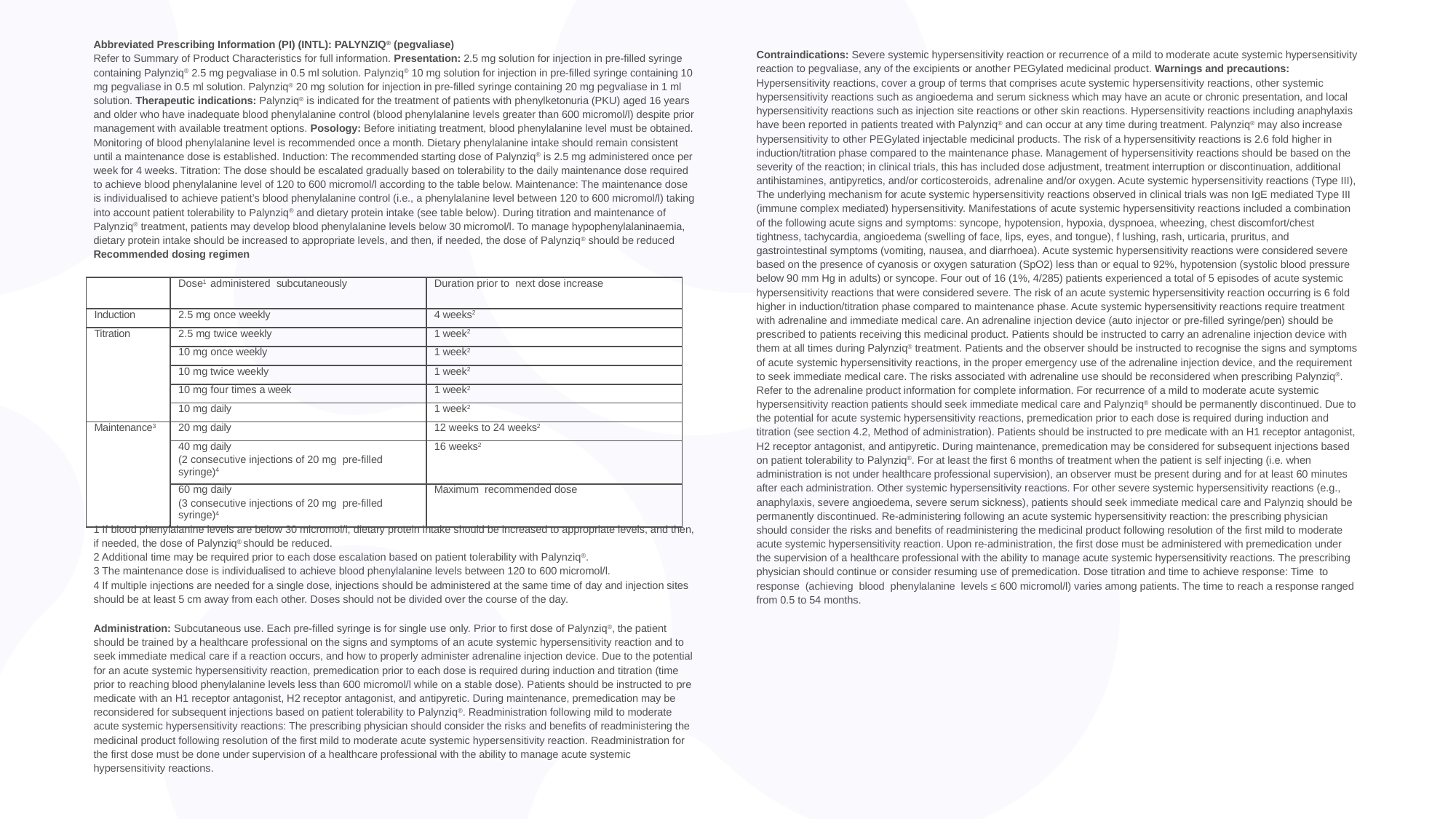

Abbreviated Prescribing Information (PI) (INTL): PALYNZIQ® (pegvaliase)
Refer to Summary of Product Characteristics for full information. Presentation: 2.5 mg solution for injection in pre-filled syringe containing Palynziq® 2.5 mg pegvaliase in 0.5 ml solution. Palynziq® 10 mg solution for injection in pre-filled syringe containing 10 mg pegvaliase in 0.5 ml solution. Palynziq® 20 mg solution for injection in pre-filled syringe containing 20 mg pegvaliase in 1 ml solution. Therapeutic indications: Palynziq® is indicated for the treatment of patients with phenylketonuria (PKU) aged 16 years and older who have inadequate blood phenylalanine control (blood phenylalanine levels greater than 600 micromol/l) despite prior management with available treatment options. Posology: Before initiating treatment, blood phenylalanine level must be obtained. Monitoring of blood phenylalanine level is recommended once a month. Dietary phenylalanine intake should remain consistent until a maintenance dose is established. Induction: The recommended starting dose of Palynziq® is 2.5 mg administered once per week for 4 weeks. Titration: The dose should be escalated gradually based on tolerability to the daily maintenance dose required to achieve blood phenylalanine level of 120 to 600 micromol/l according to the table below. Maintenance: The maintenance dose is individualised to achieve patient’s blood phenylalanine control (i.e., a phenylalanine level between 120 to 600 micromol/l) taking into account patient tolerability to Palynziq® and dietary protein intake (see table below). During titration and maintenance of Palynziq® treatment, patients may develop blood phenylalanine levels below 30 micromol/l. To manage hypophenylalaninaemia, dietary protein intake should be increased to appropriate levels, and then, if needed, the dose of Palynziq® should be reduced
Recommended dosing regimen

1 If blood phenylalanine levels are below 30 micromol/l, dietary protein intake should be increased to appropriate levels, and then, if needed, the dose of Palynziq® should be reduced.
2 Additional time may be required prior to each dose escalation based on patient tolerability with Palynziq®.
3 The maintenance dose is individualised to achieve blood phenylalanine levels between 120 to 600 micromol/l.
4 If multiple injections are needed for a single dose, injections should be administered at the same time of day and injection sites should be at least 5 cm away from each other. Doses should not be divided over the course of the day.
Administration: Subcutaneous use. Each pre-filled syringe is for single use only. Prior to first dose of Palynziq®, the patient should be trained by a healthcare professional on the signs and symptoms of an acute systemic hypersensitivity reaction and to seek immediate medical care if a reaction occurs, and how to properly administer adrenaline injection device. Due to the potential for an acute systemic hypersensitivity reaction, premedication prior to each dose is required during induction and titration (time prior to reaching blood phenylalanine levels less than 600 micromol/l while on a stable dose). Patients should be instructed to pre medicate with an H1 receptor antagonist, H2 receptor antagonist, and antipyretic. During maintenance, premedication may be reconsidered for subsequent injections based on patient tolerability to Palynziq®. Readministration following mild to moderate acute systemic hypersensitivity reactions: The prescribing physician should consider the risks and benefits of readministering the medicinal product following resolution of the first mild to moderate acute systemic hypersensitivity reaction. Readministration for the first dose must be done under supervision of a healthcare professional with the ability to manage acute systemic hypersensitivity reactions.
Contraindications: Severe systemic hypersensitivity reaction or recurrence of a mild to moderate acute systemic hypersensitivity reaction to pegvaliase, any of the excipients or another PEGylated medicinal product. Warnings and precautions: Hypersensitivity reactions, cover a group of terms that comprises acute systemic hypersensitivity reactions, other systemic hypersensitivity reactions such as angioedema and serum sickness which may have an acute or chronic presentation, and local hypersensitivity reactions such as injection site reactions or other skin reactions. Hypersensitivity reactions including anaphylaxis have been reported in patients treated with Palynziq® and can occur at any time during treatment. Palynziq® may also increase hypersensitivity to other PEGylated injectable medicinal products. The risk of a hypersensitivity reactions is 2.6 fold higher in induction/titration phase compared to the maintenance phase. Management of hypersensitivity reactions should be based on the severity of the reaction; in clinical trials, this has included dose adjustment, treatment interruption or discontinuation, additional antihistamines, antipyretics, and/or corticosteroids, adrenaline and/or oxygen. Acute systemic hypersensitivity reactions (Type III), The underlying mechanism for acute systemic hypersensitivity reactions observed in clinical trials was non IgE mediated Type III (immune complex mediated) hypersensitivity. Manifestations of acute systemic hypersensitivity reactions included a combination of the following acute signs and symptoms: syncope, hypotension, hypoxia, dyspnoea, wheezing, chest discomfort/chest tightness, tachycardia, angioedema (swelling of face, lips, eyes, and tongue), f lushing, rash, urticaria, pruritus, and gastrointestinal symptoms (vomiting, nausea, and diarrhoea). Acute systemic hypersensitivity reactions were considered severe based on the presence of cyanosis or oxygen saturation (SpO2) less than or equal to 92%, hypotension (systolic blood pressure below 90 mm Hg in adults) or syncope. Four out of 16 (1%, 4/285) patients experienced a total of 5 episodes of acute systemic hypersensitivity reactions that were considered severe. The risk of an acute systemic hypersensitivity reaction occurring is 6 fold higher in induction/titration phase compared to maintenance phase. Acute systemic hypersensitivity reactions require treatment with adrenaline and immediate medical care. An adrenaline injection device (auto injector or pre-filled syringe/pen) should be prescribed to patients receiving this medicinal product. Patients should be instructed to carry an adrenaline injection device with them at all times during Palynziq® treatment. Patients and the observer should be instructed to recognise the signs and symptoms of acute systemic hypersensitivity reactions, in the proper emergency use of the adrenaline injection device, and the requirement to seek immediate medical care. The risks associated with adrenaline use should be reconsidered when prescribing Palynziq®. Refer to the adrenaline product information for complete information. For recurrence of a mild to moderate acute systemic hypersensitivity reaction patients should seek immediate medical care and Palynziq® should be permanently discontinued. Due to the potential for acute systemic hypersensitivity reactions, premedication prior to each dose is required during induction and titration (see section 4.2, Method of administration). Patients should be instructed to pre medicate with an H1 receptor antagonist, H2 receptor antagonist, and antipyretic. During maintenance, premedication may be considered for subsequent injections based on patient tolerability to Palynziq®. For at least the first 6 months of treatment when the patient is self injecting (i.e. when administration is not under healthcare professional supervision), an observer must be present during and for at least 60 minutes after each administration. Other systemic hypersensitivity reactions. For other severe systemic hypersensitivity reactions (e.g., anaphylaxis, severe angioedema, severe serum sickness), patients should seek immediate medical care and Palynziq should be permanently discontinued. Re-administering following an acute systemic hypersensitivity reaction: the prescribing physician should consider the risks and benefits of readministering the medicinal product following resolution of the first mild to moderate acute systemic hypersensitivity reaction. Upon re-administration, the first dose must be administered with premedication under the supervision of a healthcare professional with the ability to manage acute systemic hypersensitivity reactions. The prescribing physician should continue or consider resuming use of premedication. Dose titration and time to achieve response: Time  to  response  (achieving  blood  phenylalanine  levels ≤ 600 micromol/l) varies among patients. The time to reach a response ranged from 0.5 to 54 months.
|  | Dose1 administered subcutaneously | Duration prior to next dose increase |
| --- | --- | --- |
| Induction | 2.5 mg once weekly | 4 weeks2 |
| Titration | 2.5 mg twice weekly | 1 week2 |
|  | 10 mg once weekly | 1 week2 |
|  | 10 mg twice weekly | 1 week2 |
|  | 10 mg four times a week | 1 week2 |
|  | 10 mg daily | 1 week2 |
| Maintenance3 | 20 mg daily | 12 weeks to 24 weeks2 |
|  | 40 mg daily (2 consecutive injections of 20 mg pre-filled syringe)4 | 16 weeks2 |
|  | 60 mg daily (3 consecutive injections of 20 mg pre-filled syringe)4 | Maximum recommended dose |